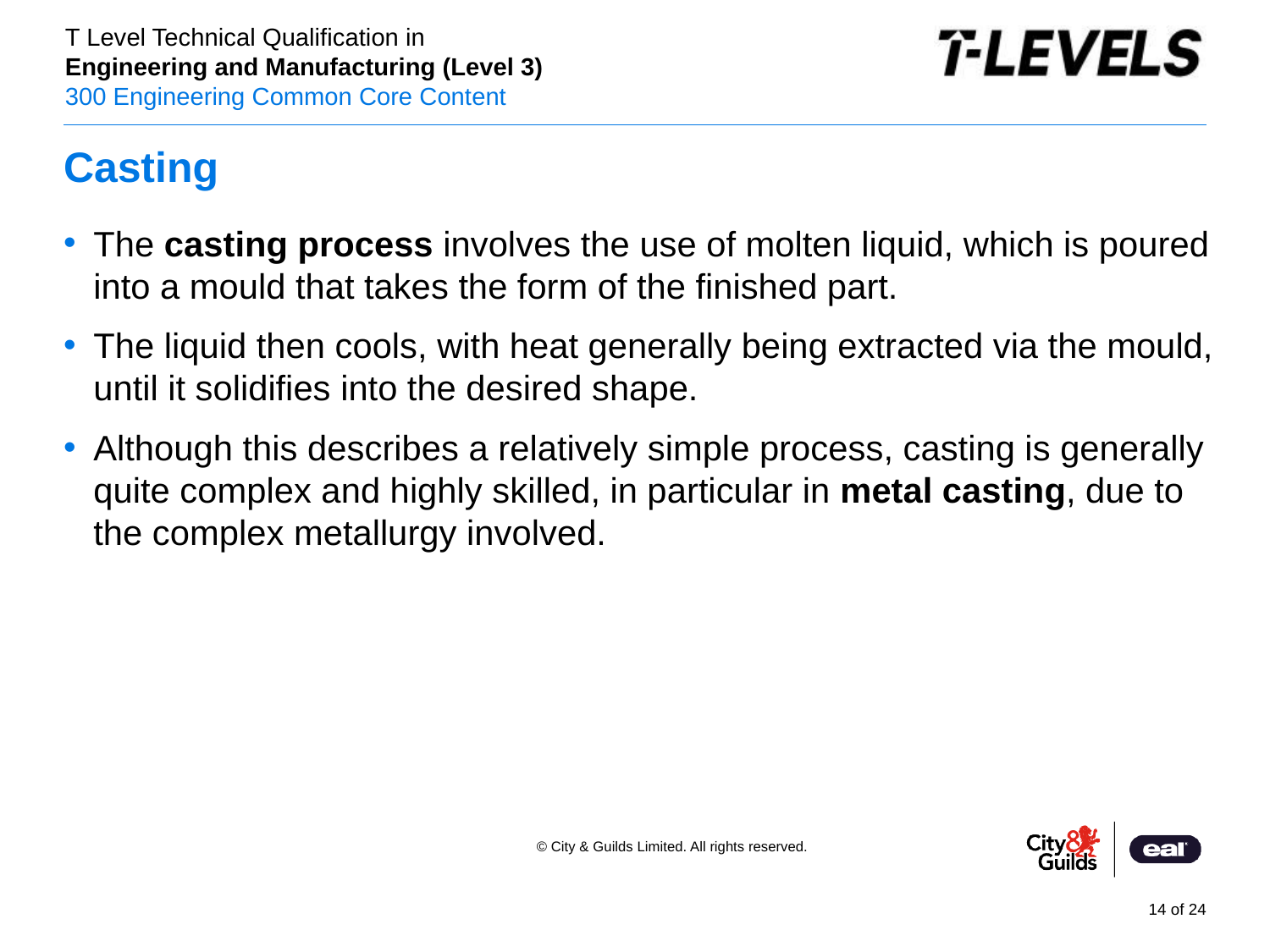

# Casting
The casting process involves the use of molten liquid, which is poured into a mould that takes the form of the finished part.
The liquid then cools, with heat generally being extracted via the mould, until it solidifies into the desired shape.
Although this describes a relatively simple process, casting is generally quite complex and highly skilled, in particular in metal casting, due to the complex metallurgy involved.